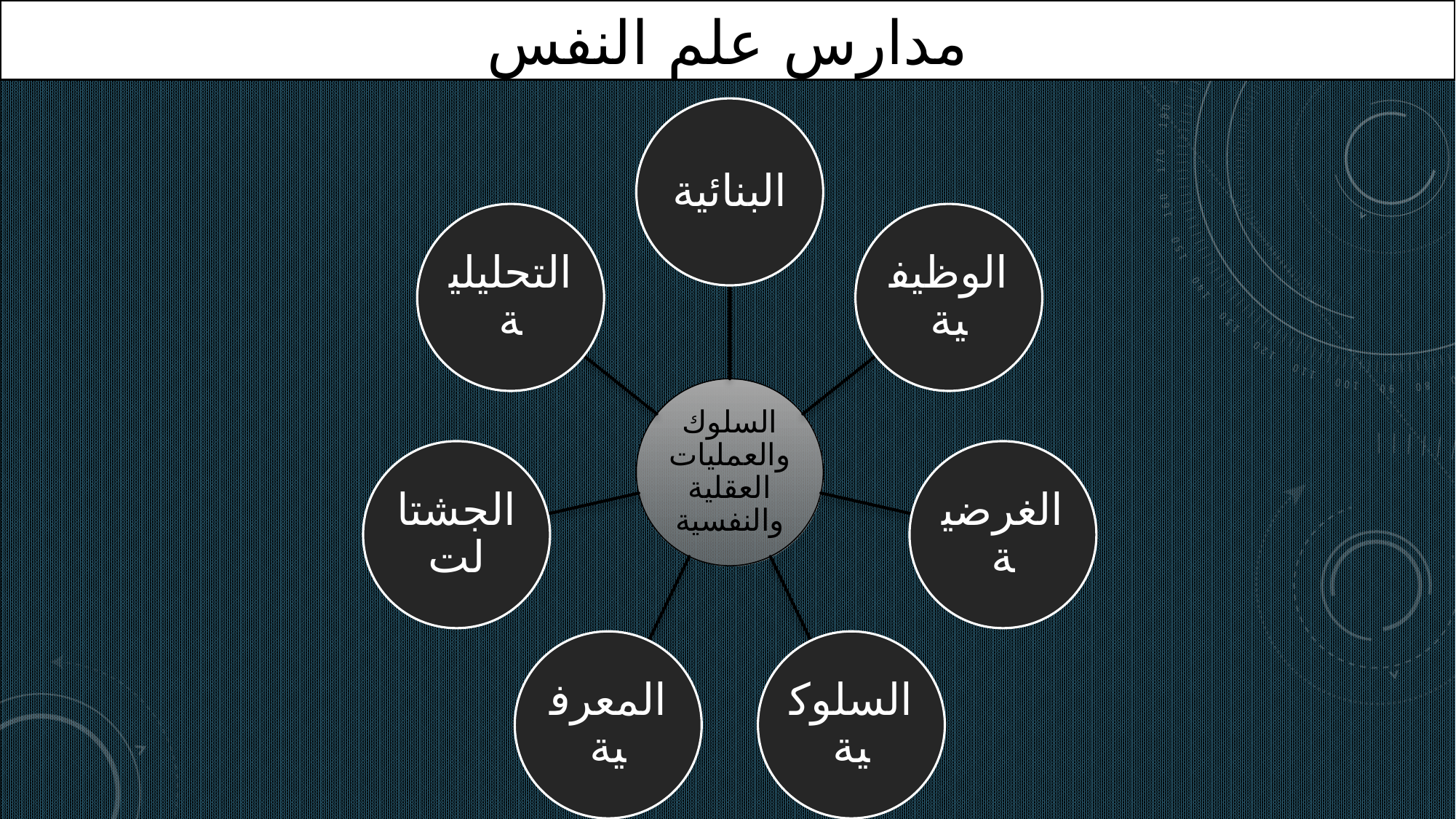

مدارس علم النفس
السلوك والعمليات العقلية والنفسية

البنائية

الوظيفية

الغرضية

السلوكية

المعرفية

الجشتالت

التحليلية